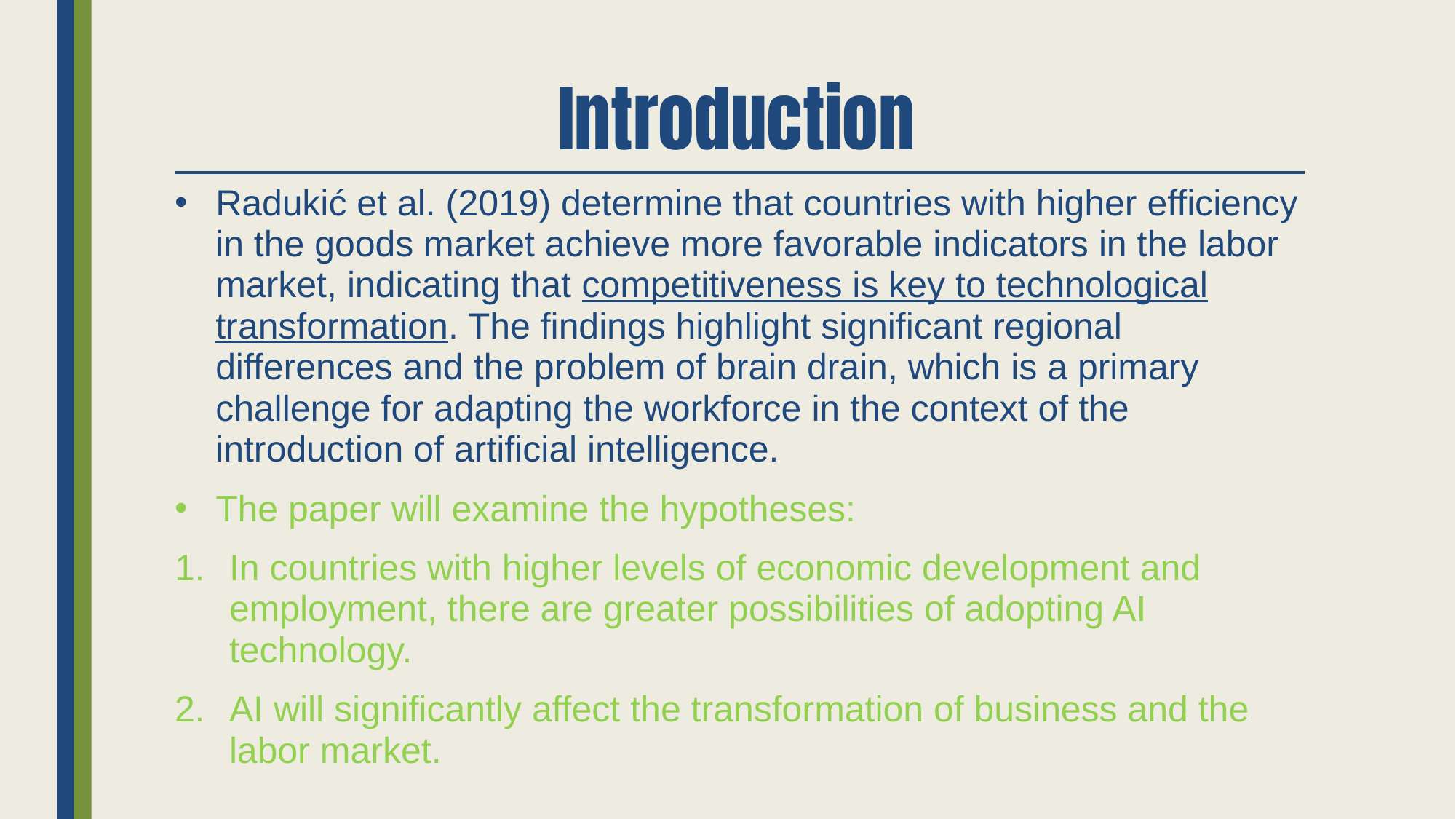

# Introduction
Radukić et al. (2019) determine that countries with higher efficiency in the goods market achieve more favorable indicators in the labor market, indicating that competitiveness is key to technological transformation. The findings highlight significant regional differences and the problem of brain drain, which is a primary challenge for adapting the workforce in the context of the introduction of artificial intelligence.
The paper will examine the hypotheses:
In countries with higher levels of economic development and employment, there are greater possibilities of adopting AI technology.
AI will significantly affect the transformation of business and the labor market.